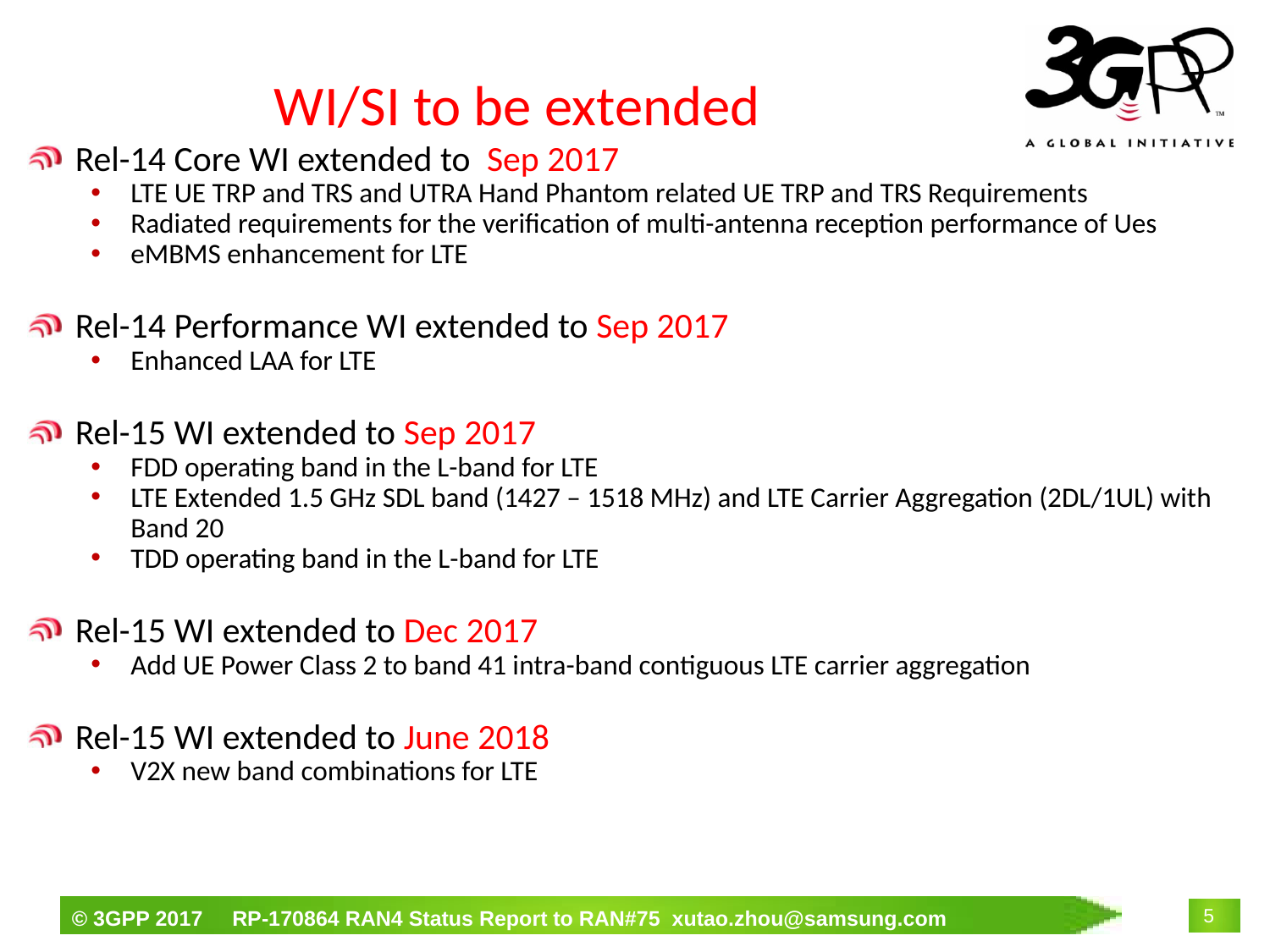

# WI/SI to be extended
Rel-14 Core WI extended to  Sep 2017
LTE UE TRP and TRS and UTRA Hand Phantom related UE TRP and TRS Requirements
Radiated requirements for the verification of multi-antenna reception performance of Ues
eMBMS enhancement for LTE

Rel-14 Performance WI extended to Sep 2017
Enhanced LAA for LTE

Rel-15 WI extended to Sep 2017
FDD operating band in the L-band for LTE
LTE Extended 1.5 GHz SDL band (1427 – 1518 MHz) and LTE Carrier Aggregation (2DL/1UL) with Band 20
TDD operating band in the L-band for LTE

Rel-15 WI extended to Dec 2017
Add UE Power Class 2 to band 41 intra-band contiguous LTE carrier aggregation

Rel-15 WI extended to June 2018
V2X new band combinations for LTE